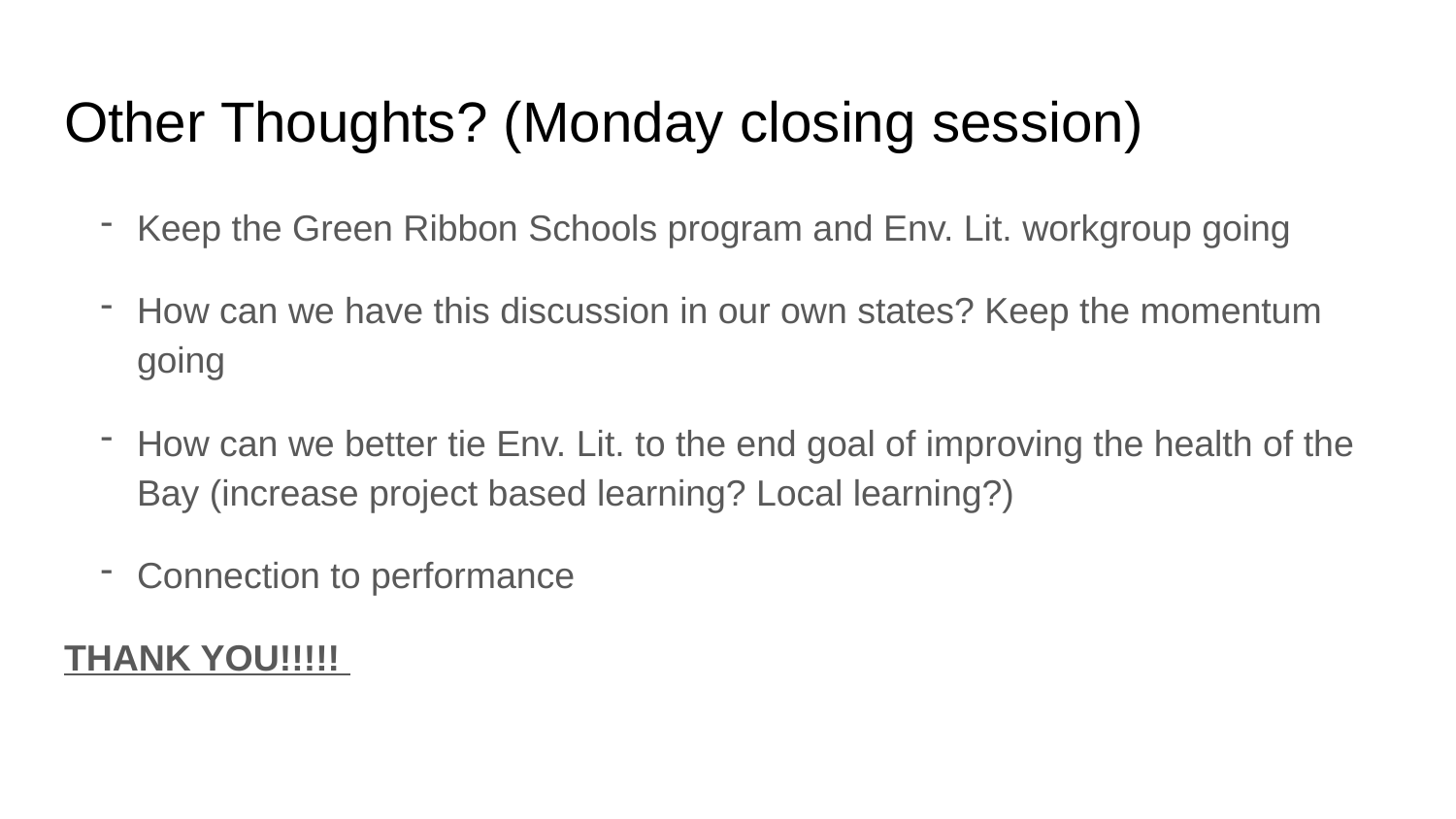

# Other Thoughts? (Monday closing session)
Keep the Green Ribbon Schools program and Env. Lit. workgroup going
How can we have this discussion in our own states? Keep the momentum going
How can we better tie Env. Lit. to the end goal of improving the health of the Bay (increase project based learning? Local learning?)
Connection to performance
THANK YOU!!!!!